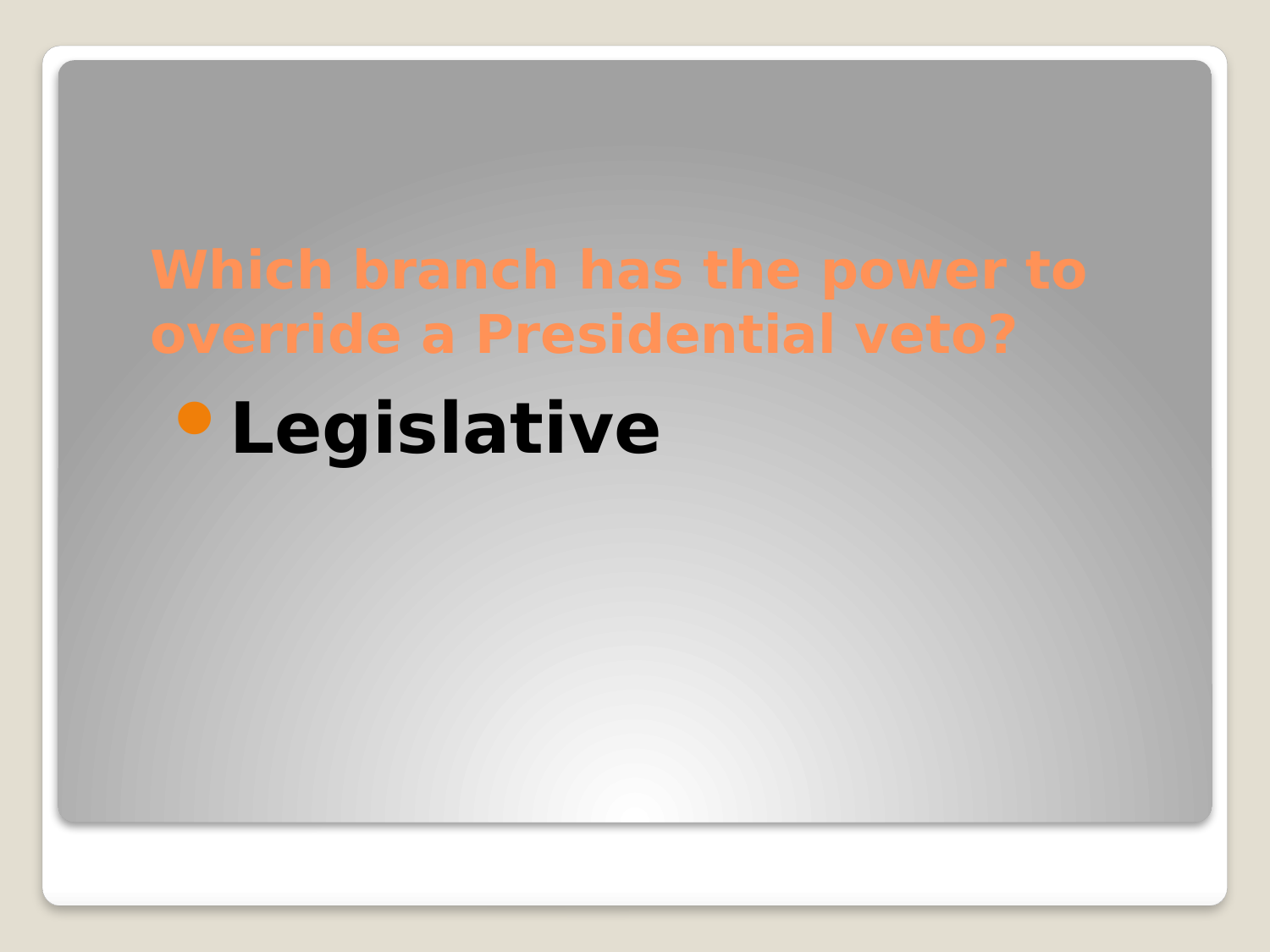

# Which branch has the power to override a Presidential veto?
Legislative